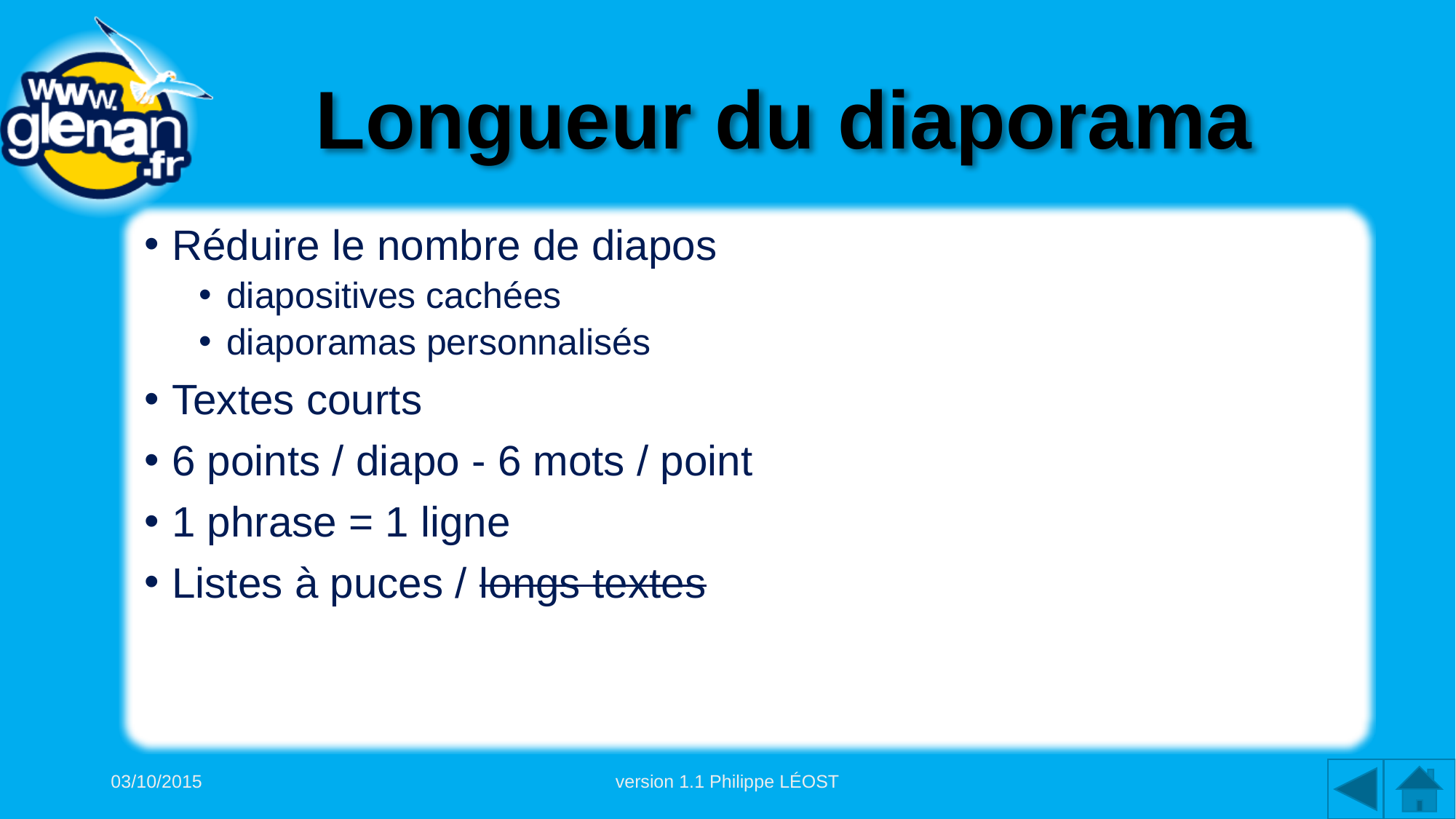

# Longueur du diaporama
Réduire le nombre de diapos
diapositives cachées
diaporamas personnalisés
Textes courts
6 points / diapo - 6 mots / point
1 phrase = 1 ligne
Listes à puces / longs textes

03/10/2015
version 1.1 Philippe LÉOST